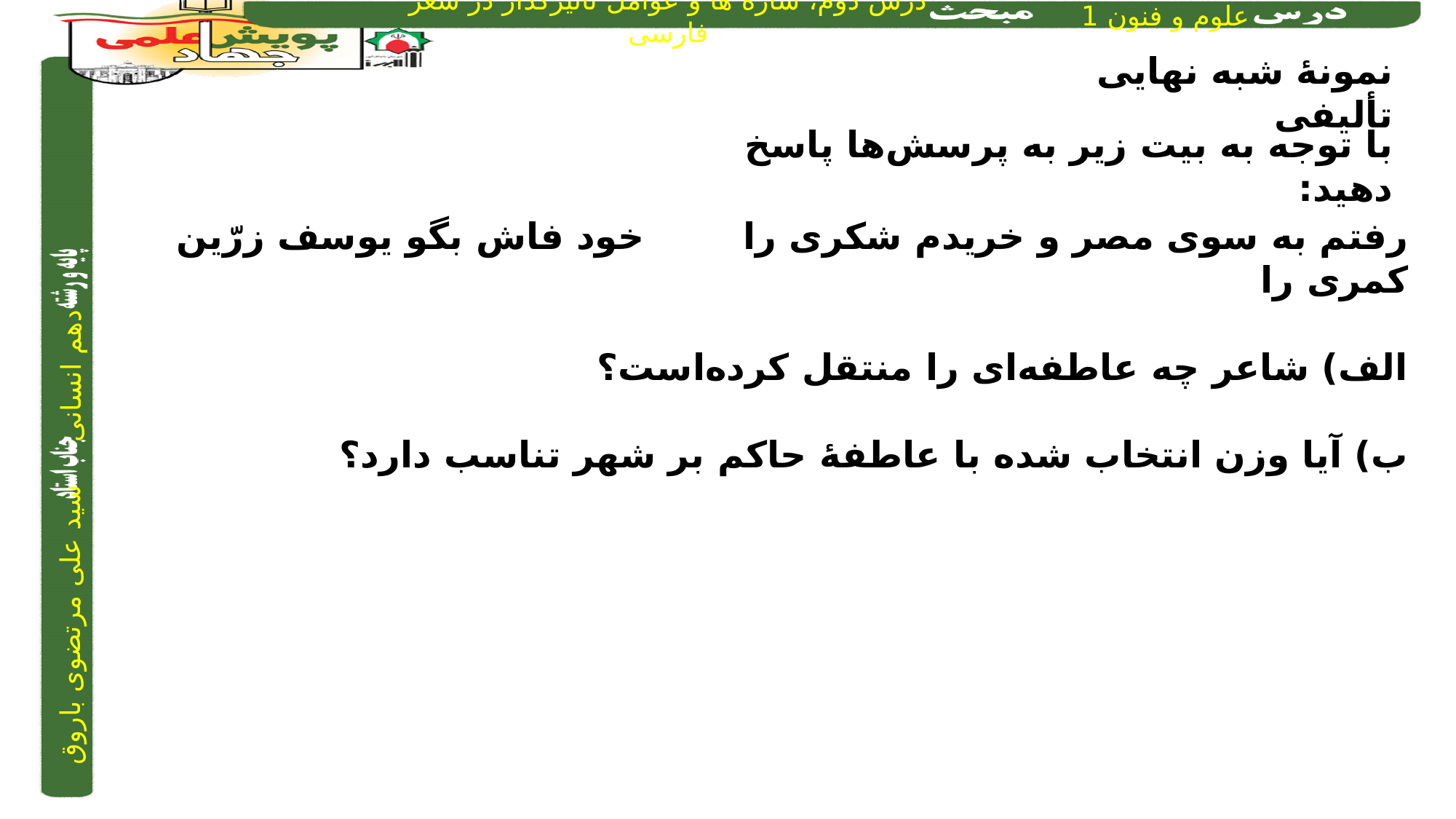

نمونۀ شبه نهایی تألیفی
با توجه به بیت زیر به پرسش‌ها پاسخ دهید:
رفتم به سوی مصر و خریدم شکری را		خود فاش بگو یوسف زرّین کمری را

الف) شاعر چه عاطفه‌ای را منتقل کرده‌است؟

ب) آیا وزن انتخاب شده با عاطفۀ حاکم بر شهر تناسب دارد؟